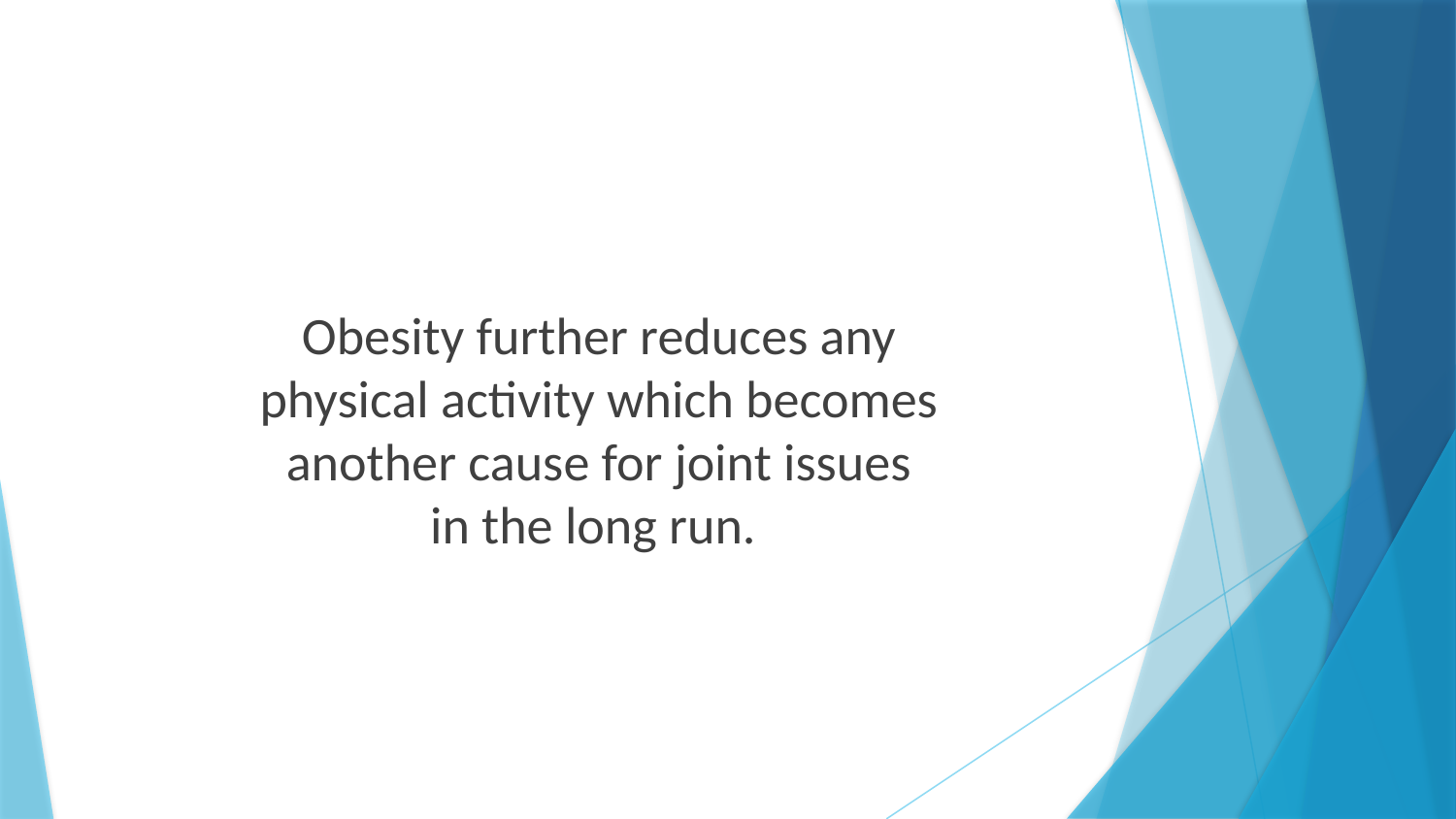

Obesity further reduces any
physical activity which becomes
another cause for joint issues
in the long run.